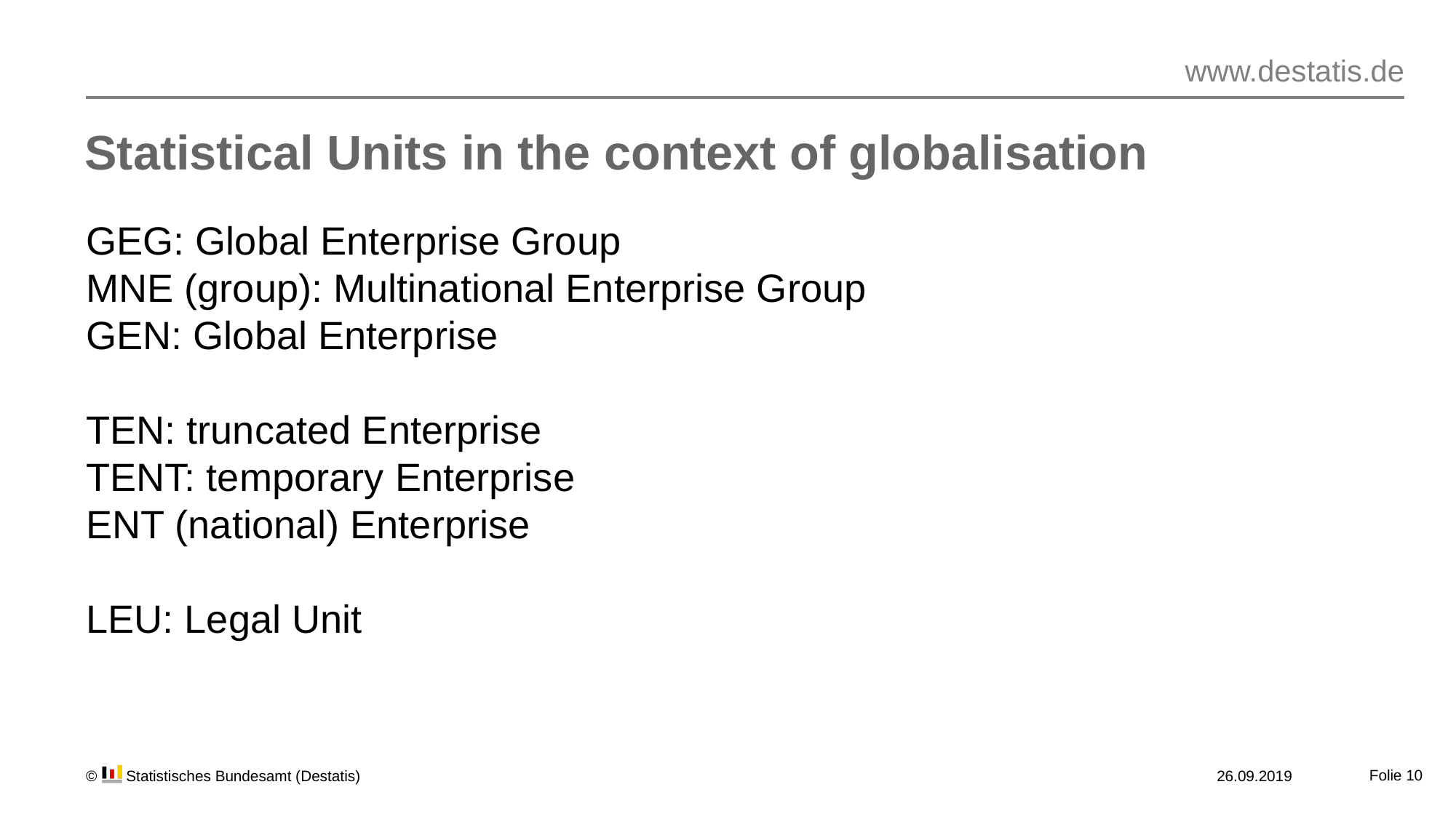

# Statistical Units in the context of globalisation
GEG: Global Enterprise Group
MNE (group): Multinational Enterprise Group
GEN: Global Enterprise

TEN: truncated Enterprise
TENT: temporary Enterprise
ENT (national) Enterprise

LEU: Legal Unit